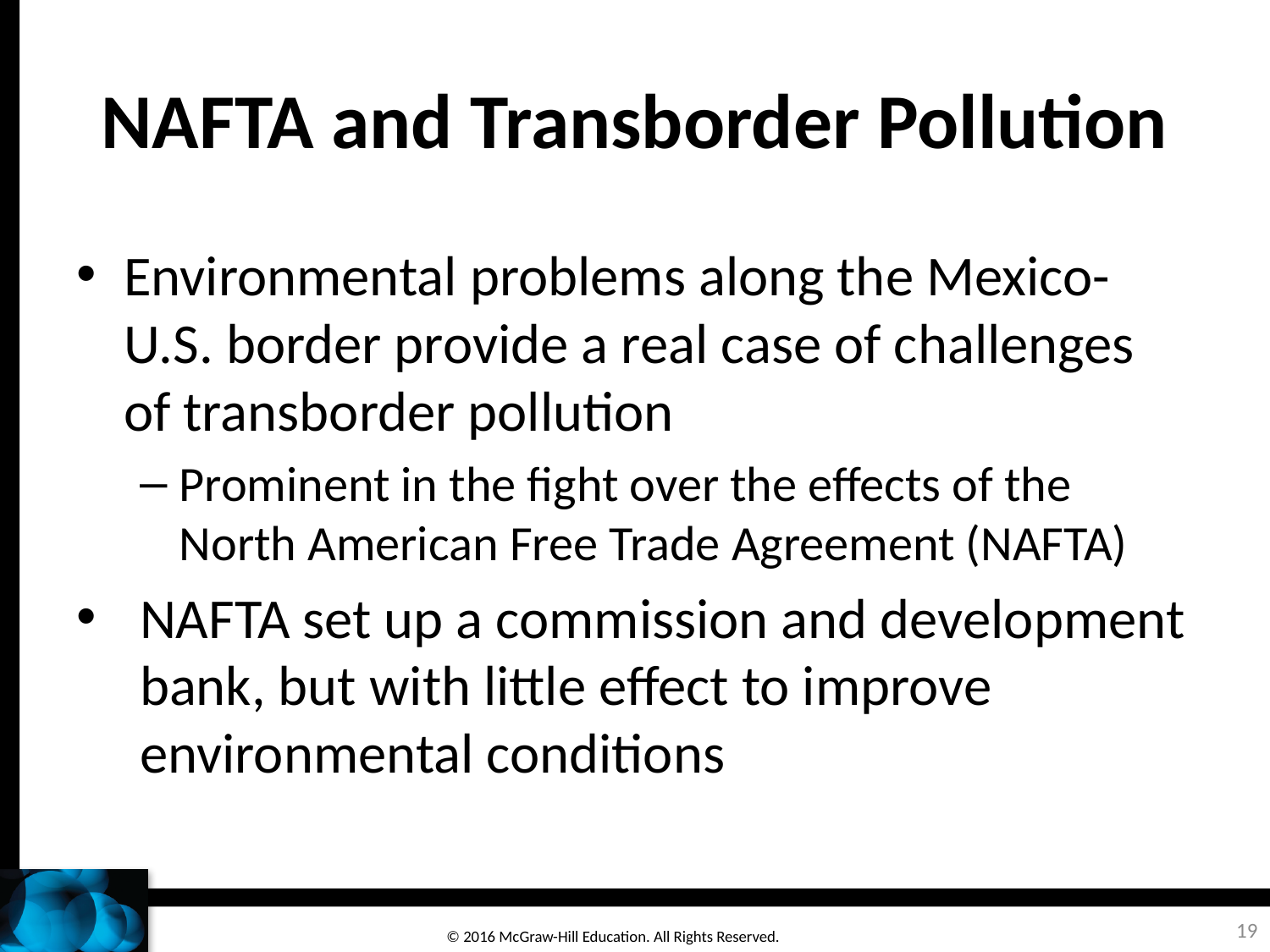

# NAFTA and Transborder Pollution
Environmental problems along the Mexico-U.S. border provide a real case of challenges of transborder pollution
Prominent in the fight over the effects of the North American Free Trade Agreement (NAFTA)
NAFTA set up a commission and development bank, but with little effect to improve environmental conditions
19
© 2016 McGraw-Hill Education. All Rights Reserved.